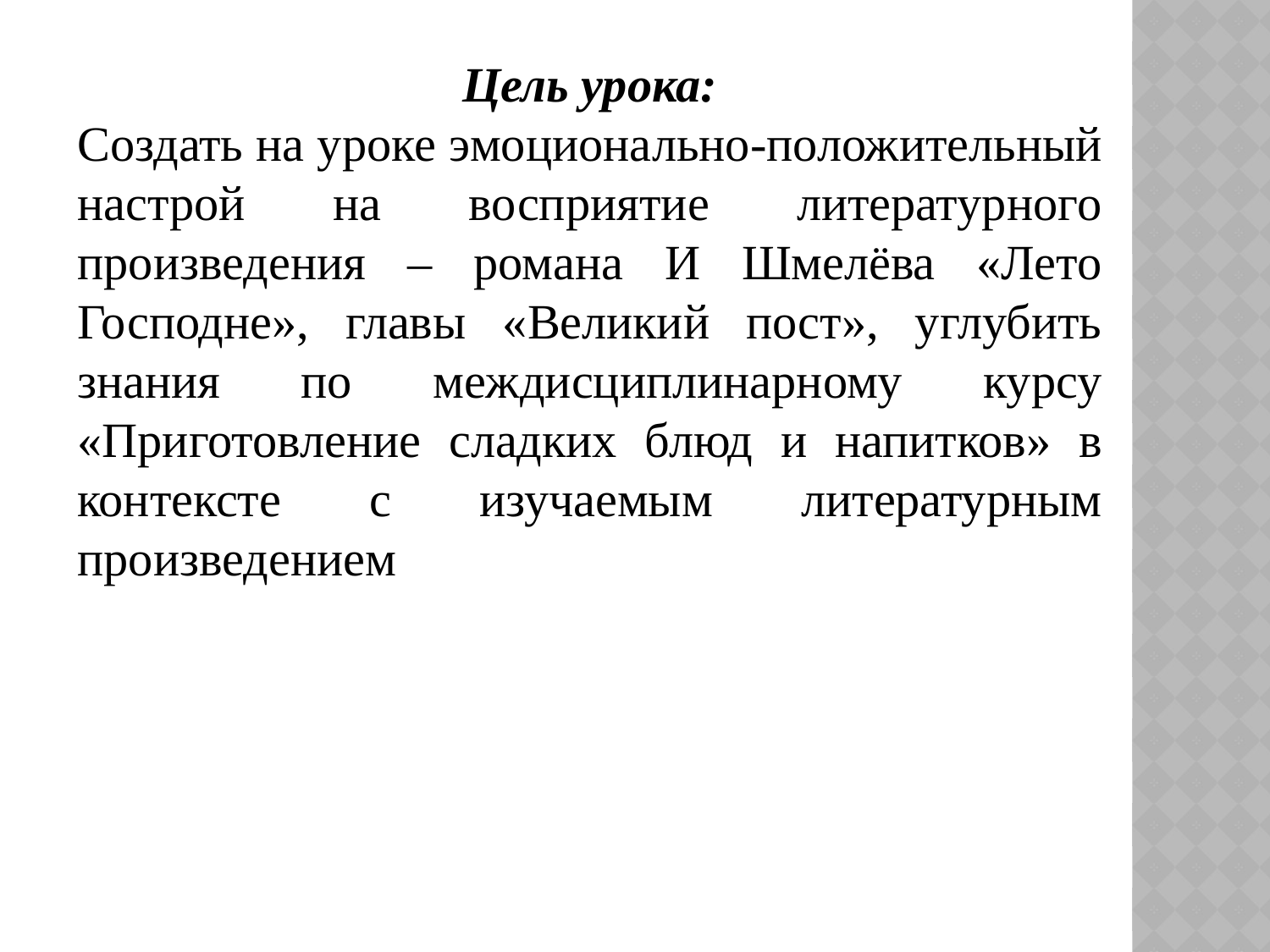

Цель урока:
Создать на уроке эмоционально-положительный настрой на восприятие литературного произведения – романа И Шмелёва «Лето Господне», главы «Великий пост», углубить знания по междисциплинарному курсу «Приготовление сладких блюд и напитков» в контексте с изучаемым литературным произведением